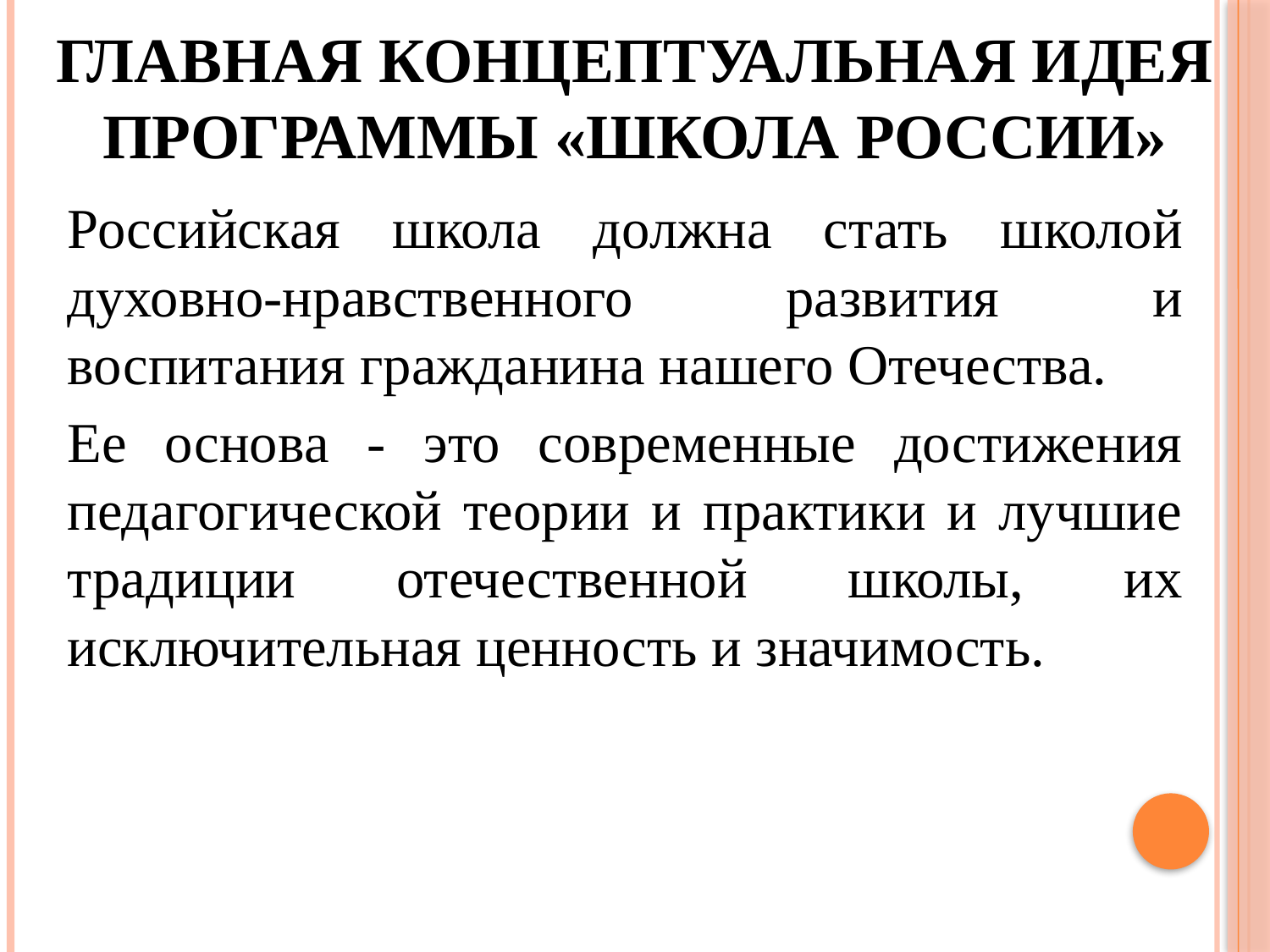

# Главная концептуальная идея программы «Школа России»
Российская школа должна стать школой духовно-нравственного развития и воспитания гражданина нашего Отечества.
Ее основа - это современные достижения педагогической теории и практики и лучшие традиции отечественной школы, их исключительная ценность и значимость.